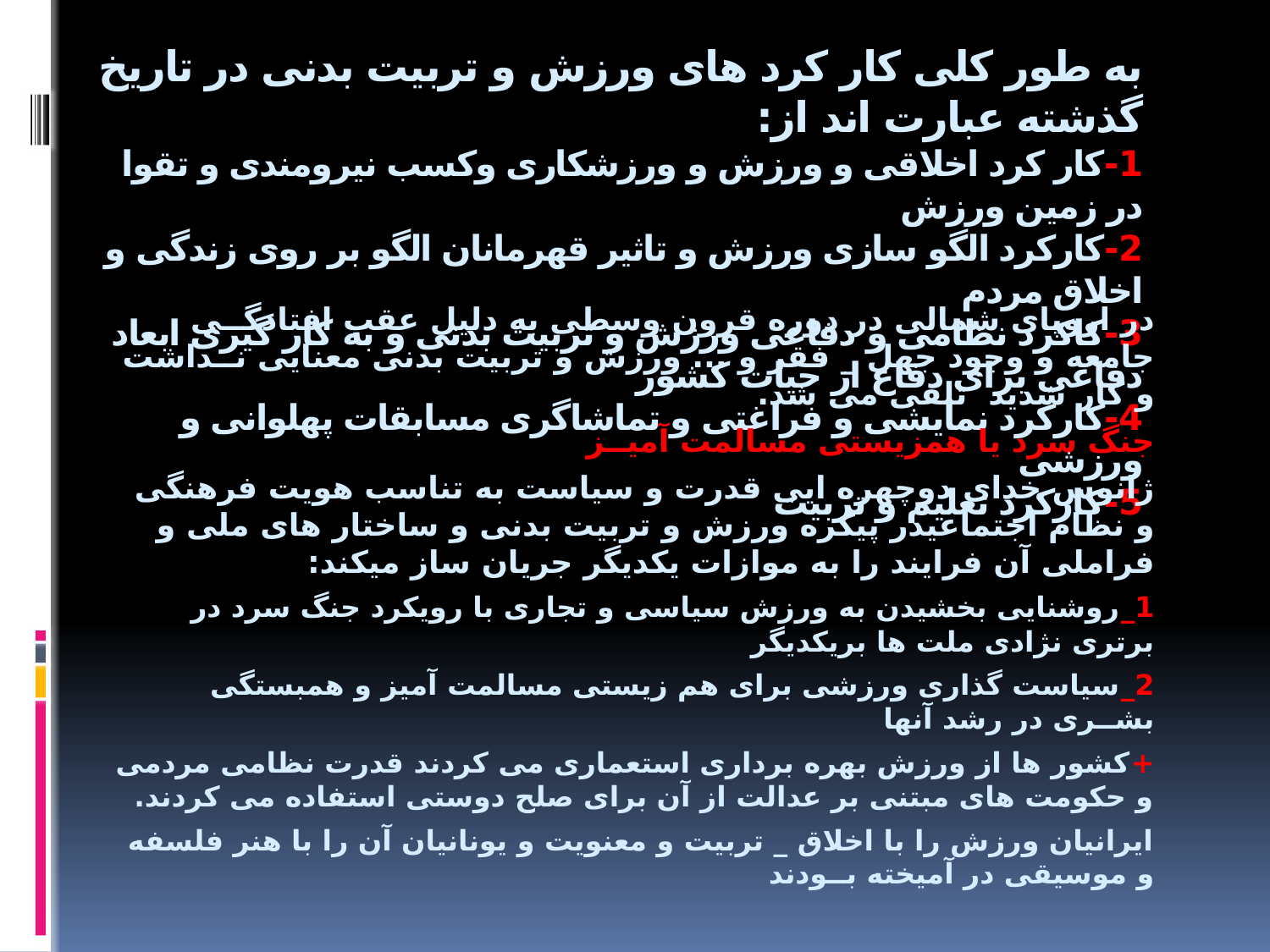

# به طور کلی کار کرد های ورزش و تربیت بدنی در تاریخ گذشته عبارت اند از: 1-کار کرد اخلاقی و ورزش و ورزشکاری وکسب نیرومندی و تقوا در زمین ورزش 2-کارکرد الگو سازی ورزش و تاثیر قهرمانان الگو بر روی زندگی و اخلاق مردم 3-کاکرد نظامی و دفاعی ورزش و تربیت بدنی و به کار گیری ابعاد دفاعی برای دفاع از حیات کشور 4-کارکرد نمایشی و فراغتی و تماشاگری مسابقات پهلوانی و ورزشی 5-کارکرد تعلیم و تربیت
در اروپای شمالی در دوره قرون وسطی به دلیل عقب افتادگــی جامعه و وجود جهل _ فقر و ... ورزش و تربیت بدنی معنایی نــداشت و کار شدید  تلقی می شد.
جنگ سرد یا همزیستی مسالمت آمیــز
ژانوس خدای دوچهره ایی قدرت و سیاست به تناسب هویت فرهنگی و نظام اجتماعیدر پیکره ورزش و تربیت بدنی و ساختار های ملی و فراملی آن فرایند را به موازات یکدیگر جریان ساز میکند:
1_روشنایی بخشیدن به ورزش سیاسی و تجاری با رویکرد جنگ سرد در برتری نژادی ملت ها بریکدیگر
2_سیاست گذاری ورزشی برای هم زیستی مسالمت آمیز و همبستگی بشــری در رشد آنها
+کشور ها از ورزش بهره برداری استعماری می کردند قدرت نظامی مردمی و حکومت های مبتنی بر عدالت از آن برای صلح دوستی استفاده می کردند.
ایرانیان ورزش را با اخلاق _ تربیت و معنویت و یونانیان آن را با هنر فلسفه و موسیقی در آمیخته بــودند